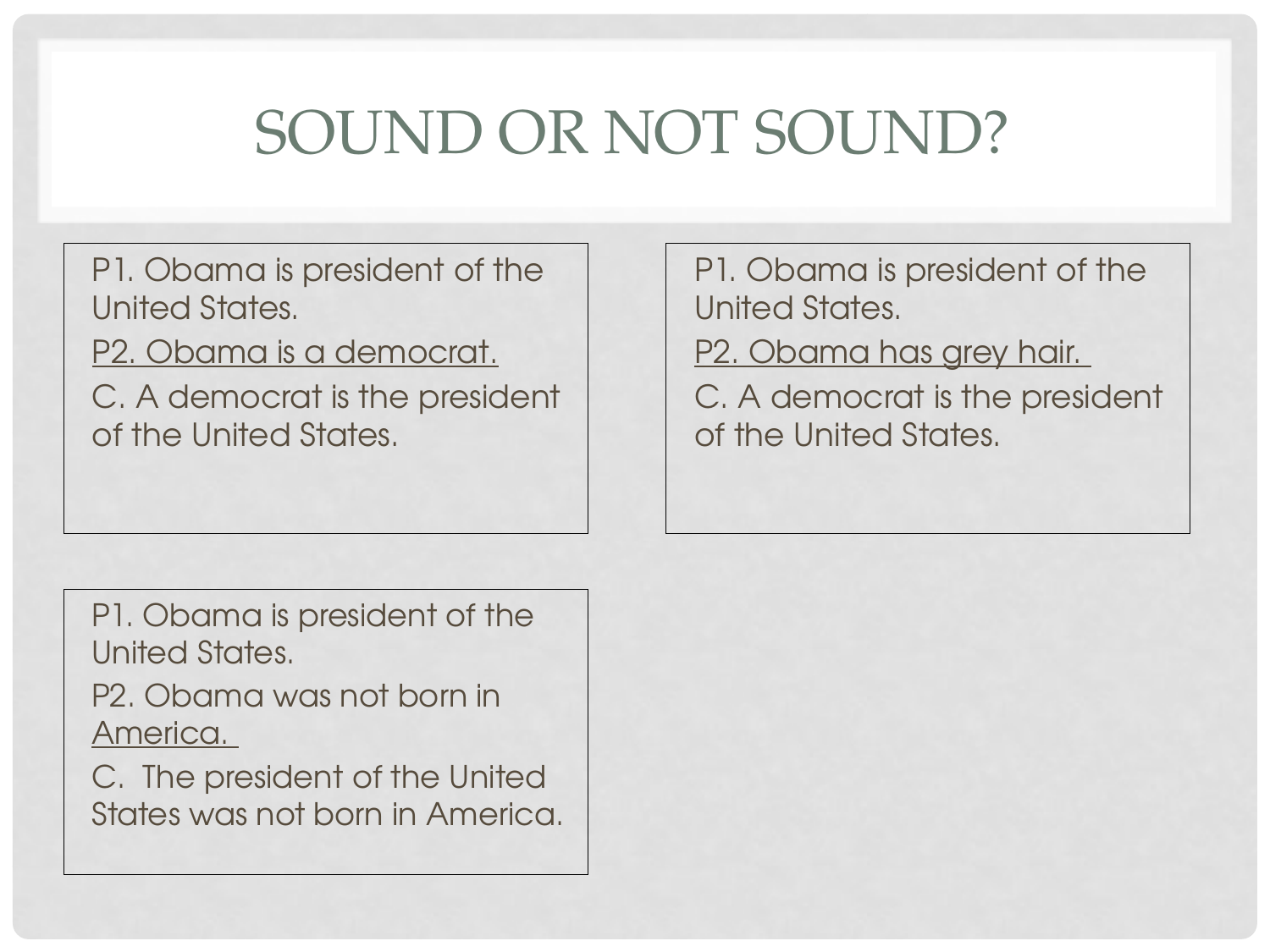

# Sound or not sound?
P1. Obama is president of the United States.
P2. Obama is a democrat.
C. A democrat is the president of the United States.
P1. Obama is president of the United States.
P2. Obama has grey hair.
C. A democrat is the president of the United States.
P1. Obama is president of the United States.
P2. Obama was not born in America.
C.  The president of the United States was not born in America.